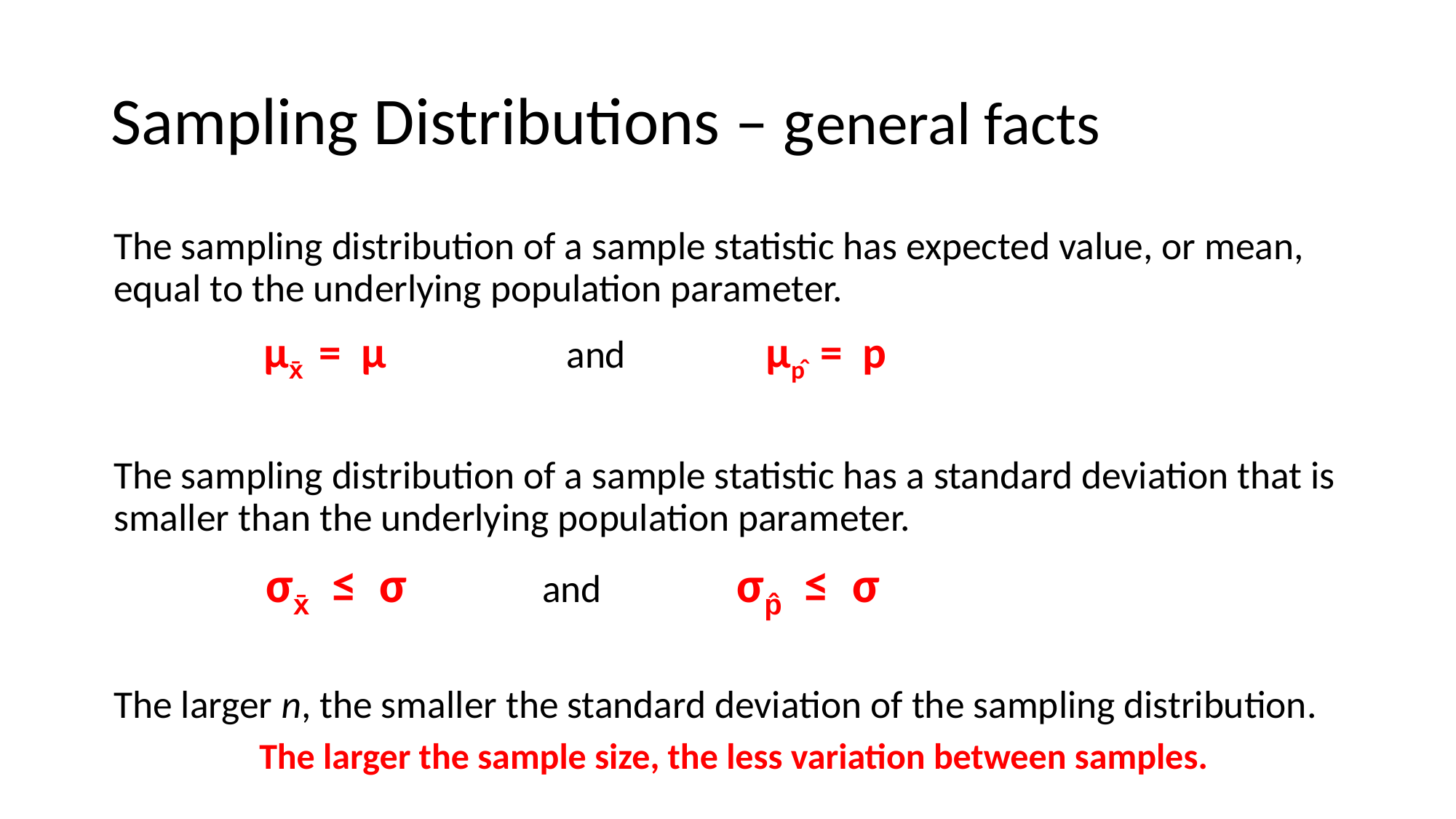

# Sampling Distributions – general facts
The sampling distribution of a sample statistic has expected value, or mean, equal to the underlying population parameter.
               µx̄  =  µ                  and              µp̂  =  p

The sampling distribution of a sample statistic has a standard deviation that is smaller than the underlying population parameter.
                σx̄  ≤  σ            and            σp̂  ≤  σ

The larger n, the smaller the standard deviation of the sampling distribution.

The larger the sample size, the less variation between samples.